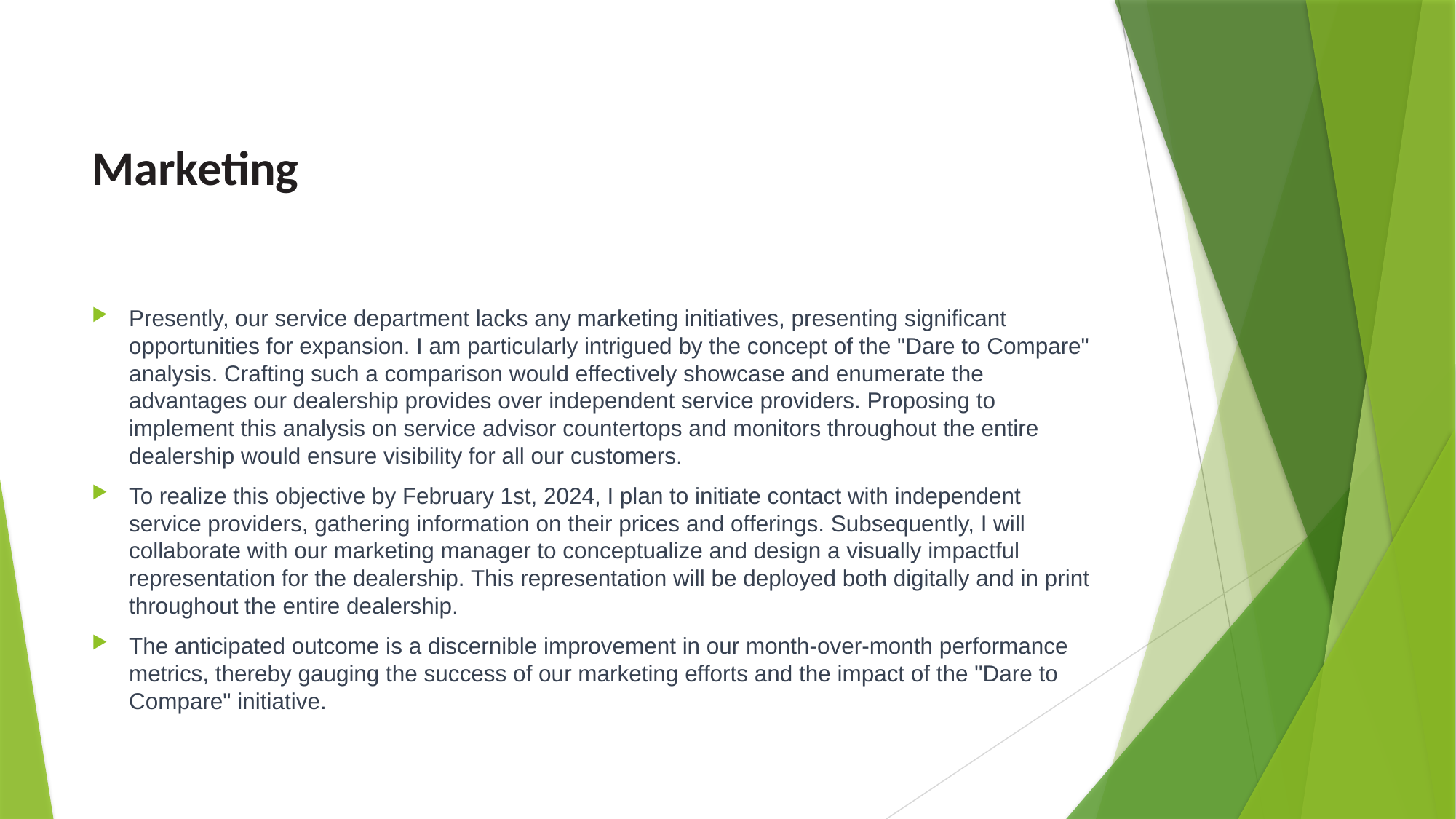

# Marketing

Presently, our service department lacks any marketing initiatives, presenting significant opportunities for expansion. I am particularly intrigued by the concept of the "Dare to Compare" analysis. Crafting such a comparison would effectively showcase and enumerate the advantages our dealership provides over independent service providers. Proposing to implement this analysis on service advisor countertops and monitors throughout the entire dealership would ensure visibility for all our customers.
To realize this objective by February 1st, 2024, I plan to initiate contact with independent service providers, gathering information on their prices and offerings. Subsequently, I will collaborate with our marketing manager to conceptualize and design a visually impactful representation for the dealership. This representation will be deployed both digitally and in print throughout the entire dealership.
The anticipated outcome is a discernible improvement in our month-over-month performance metrics, thereby gauging the success of our marketing efforts and the impact of the "Dare to Compare" initiative.